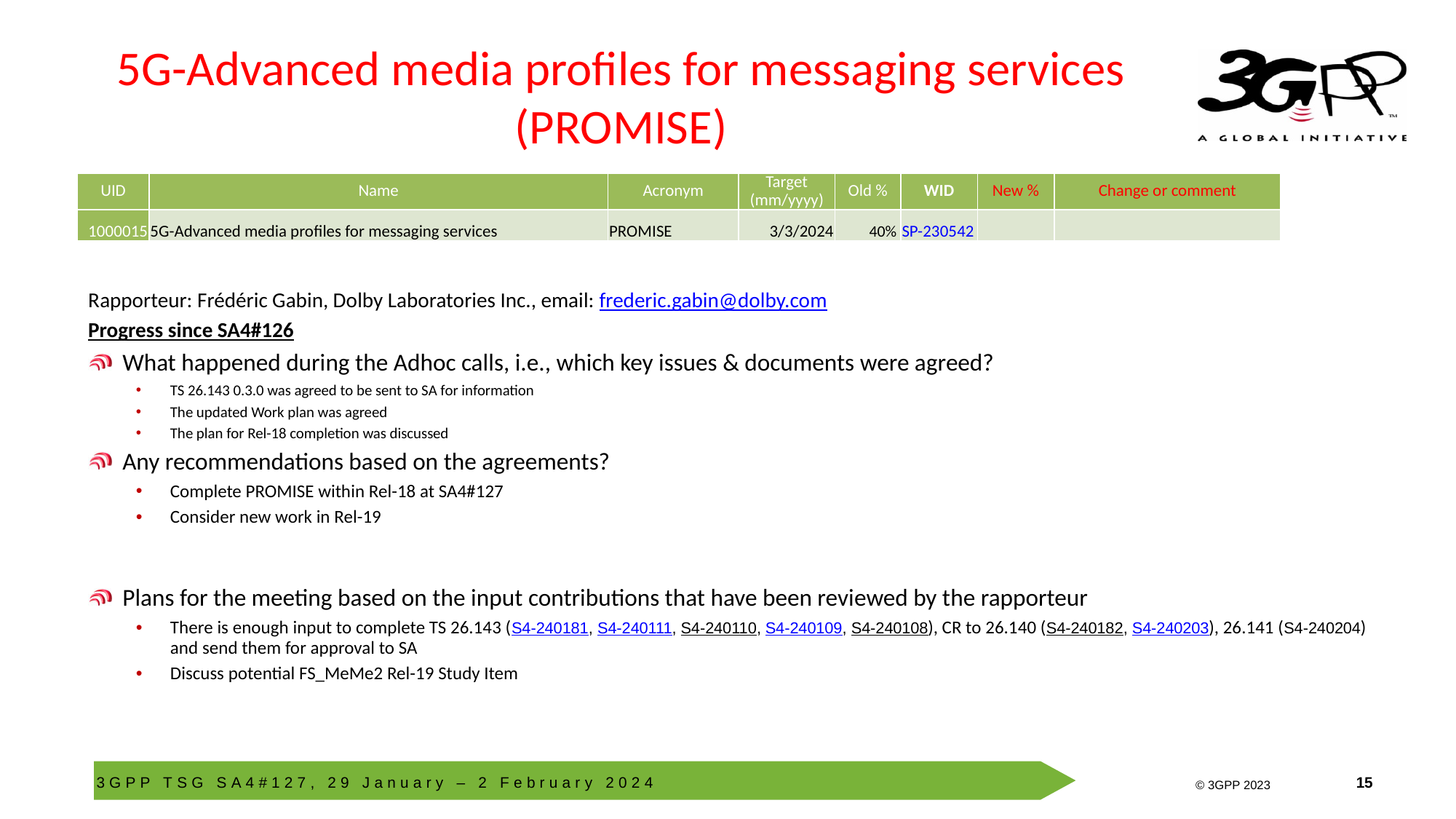

# 5G-Advanced media profiles for messaging services (PROMISE)
| UID | Name | Acronym | Target (mm/yyyy) | Old % | WID | New % | Change or comment |
| --- | --- | --- | --- | --- | --- | --- | --- |
| 1000015 | 5G-Advanced media profiles for messaging services | PROMISE | 3/3/2024 | 40% | SP-230542 |  |  |
Rapporteur: Frédéric Gabin, Dolby Laboratories Inc., email: frederic.gabin@dolby.com
Progress since SA4#126
What happened during the Adhoc calls, i.e., which key issues & documents were agreed?
TS 26.143 0.3.0 was agreed to be sent to SA for information
The updated Work plan was agreed
The plan for Rel-18 completion was discussed
Any recommendations based on the agreements?
Complete PROMISE within Rel-18 at SA4#127
Consider new work in Rel-19

Plans for the meeting based on the input contributions that have been reviewed by the rapporteur
There is enough input to complete TS 26.143 (S4-240181, S4-240111, S4-240110, S4-240109, S4-240108), CR to 26.140 (S4-240182, S4-240203), 26.141 (S4-240204) and send them for approval to SA
Discuss potential FS_MeMe2 Rel-19 Study Item